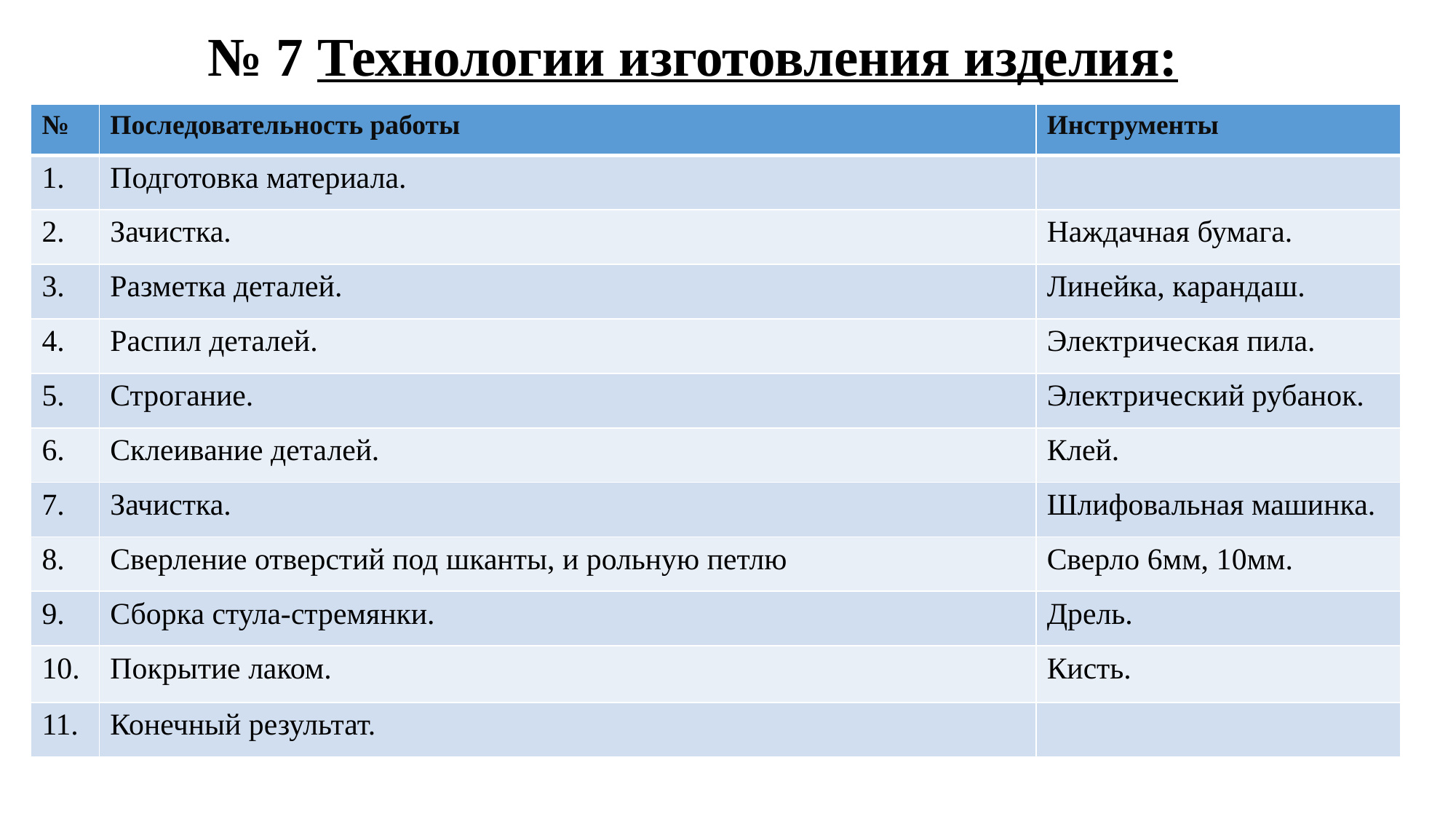

# № 7 Технологии изготовления изделия:
| № | Последовательность работы | Инструменты |
| --- | --- | --- |
| 1. | Подготовка материала. |  |
| 2. | Зачистка. | Наждачная бумага. |
| 3. | Разметка деталей. | Линейка, карандаш. |
| 4. | Распил деталей. | Электрическая пила. |
| 5. | Строгание. | Электрический рубанок. |
| 6. | Склеивание деталей. | Клей. |
| 7. | Зачистка. | Шлифовальная машинка. |
| 8. | Сверление отверстий под шканты, и рольную петлю | Сверло 6мм, 10мм. |
| 9. | Сборка стула-стремянки. | Дрель. |
| 10. | Покрытие лаком. | Кисть. |
| 11. | Конечный результат. |  |